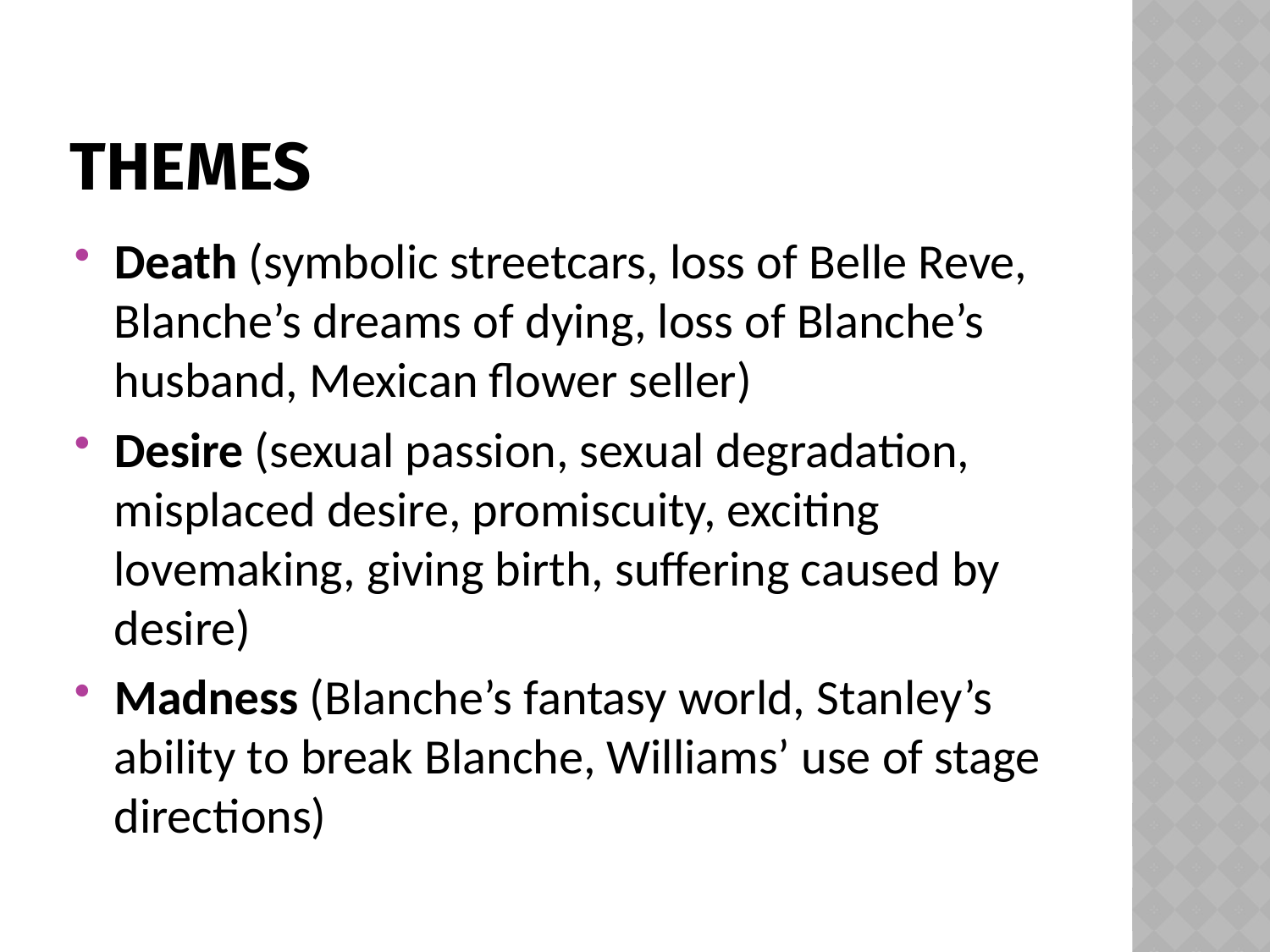

# Themes
Death (symbolic streetcars, loss of Belle Reve, Blanche’s dreams of dying, loss of Blanche’s husband, Mexican flower seller)
Desire (sexual passion, sexual degradation, misplaced desire, promiscuity, exciting lovemaking, giving birth, suffering caused by desire)
Madness (Blanche’s fantasy world, Stanley’s ability to break Blanche, Williams’ use of stage directions)